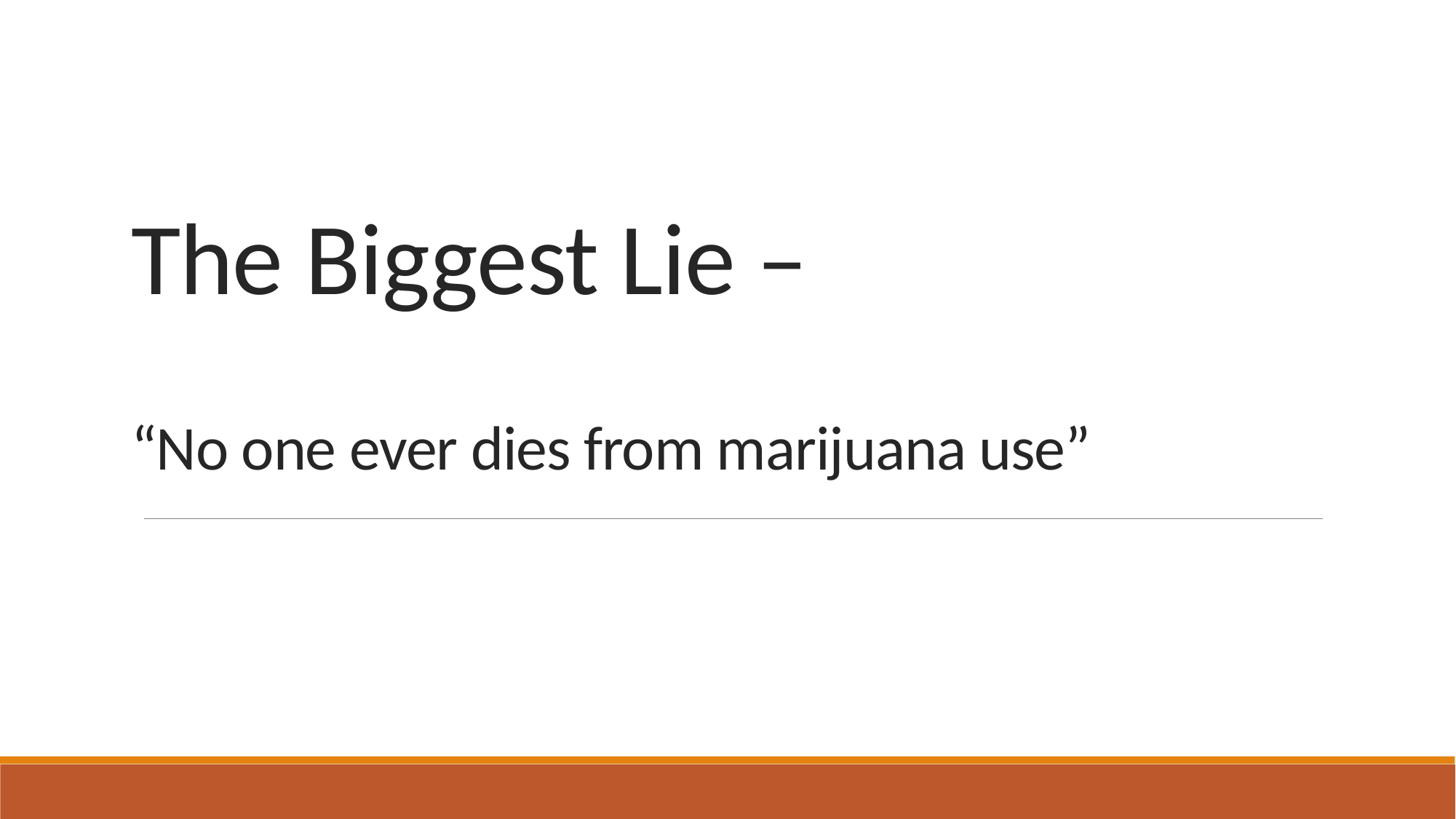

# The Biggest Lie – “No one ever dies from marijuana use”